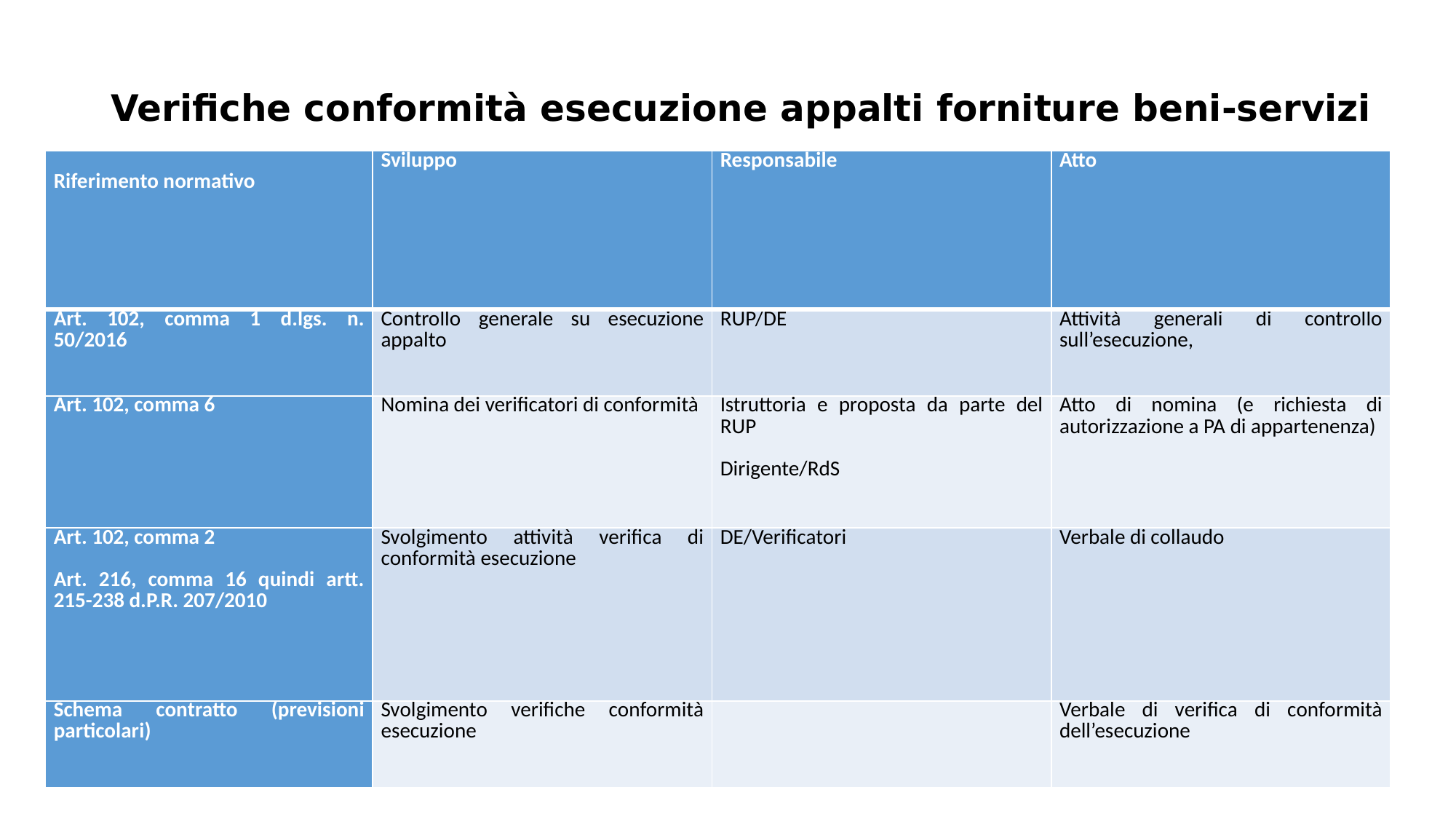

# Verifiche conformità esecuzione appalti forniture beni-servizi

| Riferimento normativo | Sviluppo | Responsabile | Atto |
| --- | --- | --- | --- |
| Art. 102, comma 1 d.lgs. n. 50/2016 | Controllo generale su esecuzione appalto | RUP/DE | Attività generali di controllo sull’esecuzione, |
| Art. 102, comma 6 | Nomina dei verificatori di conformità | Istruttoria e proposta da parte del RUP   Dirigente/RdS | Atto di nomina (e richiesta di autorizzazione a PA di appartenenza) |
| Art. 102, comma 2   Art. 216, comma 16 quindi artt. 215-238 d.P.R. 207/2010 | Svolgimento attività verifica di conformità esecuzione | DE/Verificatori | Verbale di collaudo |
| Schema contratto (previsioni particolari) | Svolgimento verifiche conformità esecuzione |  | Verbale di verifica di conformità dell’esecuzione |